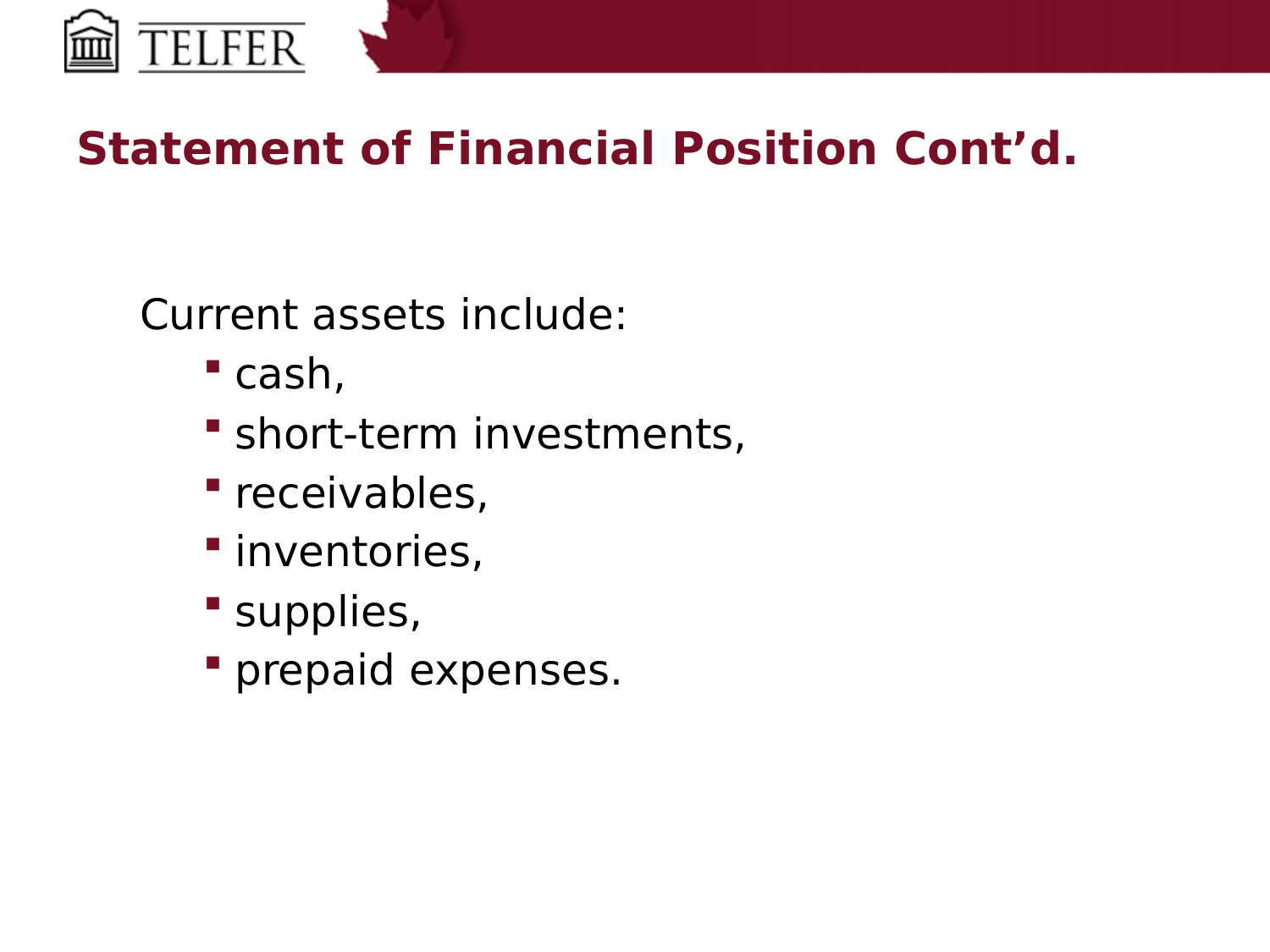

# Statement of Financial Position Cont’d.

Current assets include:
cash,
short-term investments,
receivables,
inventories,
supplies,
prepaid expenses.